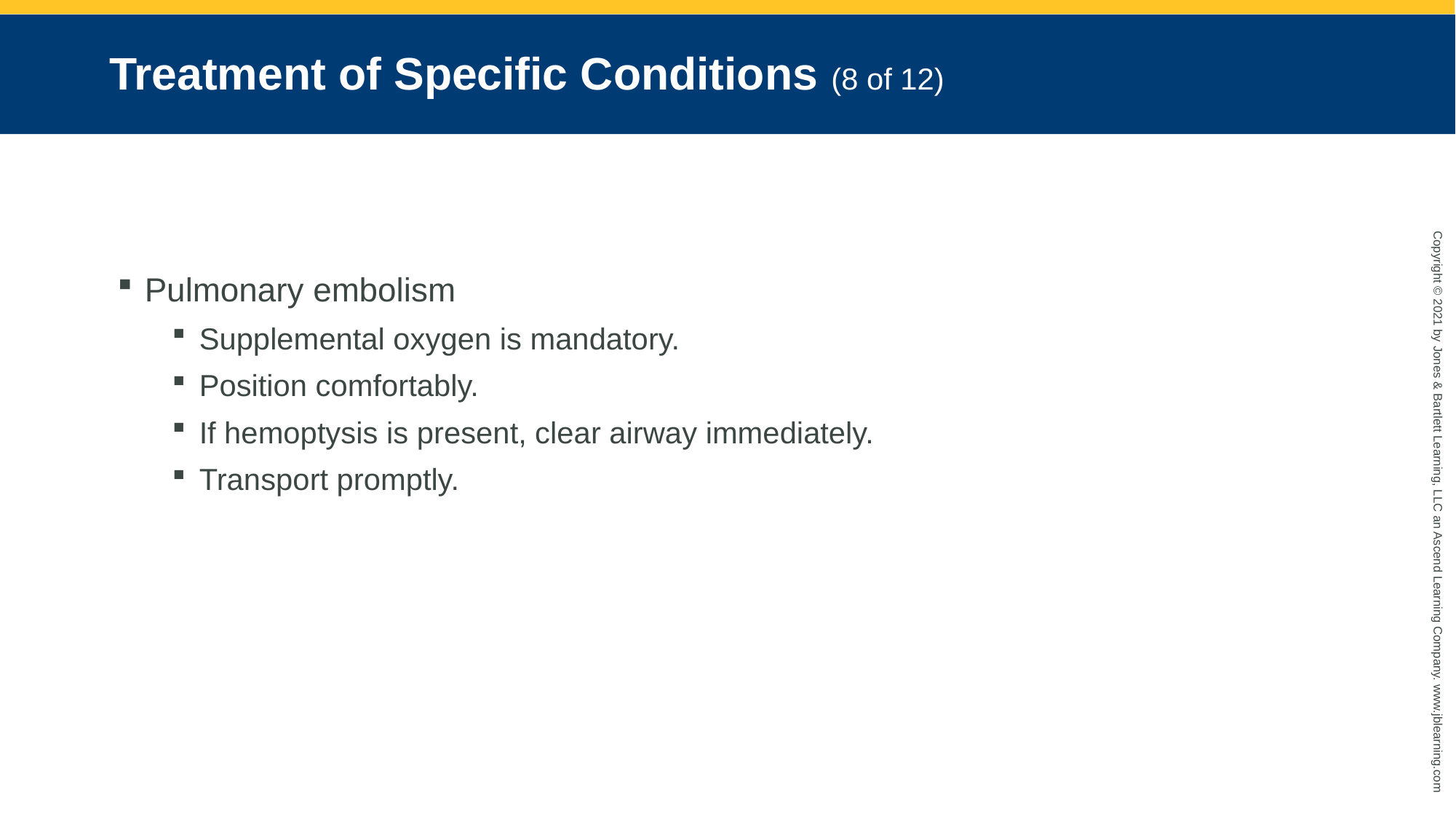

# Treatment of Specific Conditions (8 of 12)
Pulmonary embolism
Supplemental oxygen is mandatory.
Position comfortably.
If hemoptysis is present, clear airway immediately.
Transport promptly.